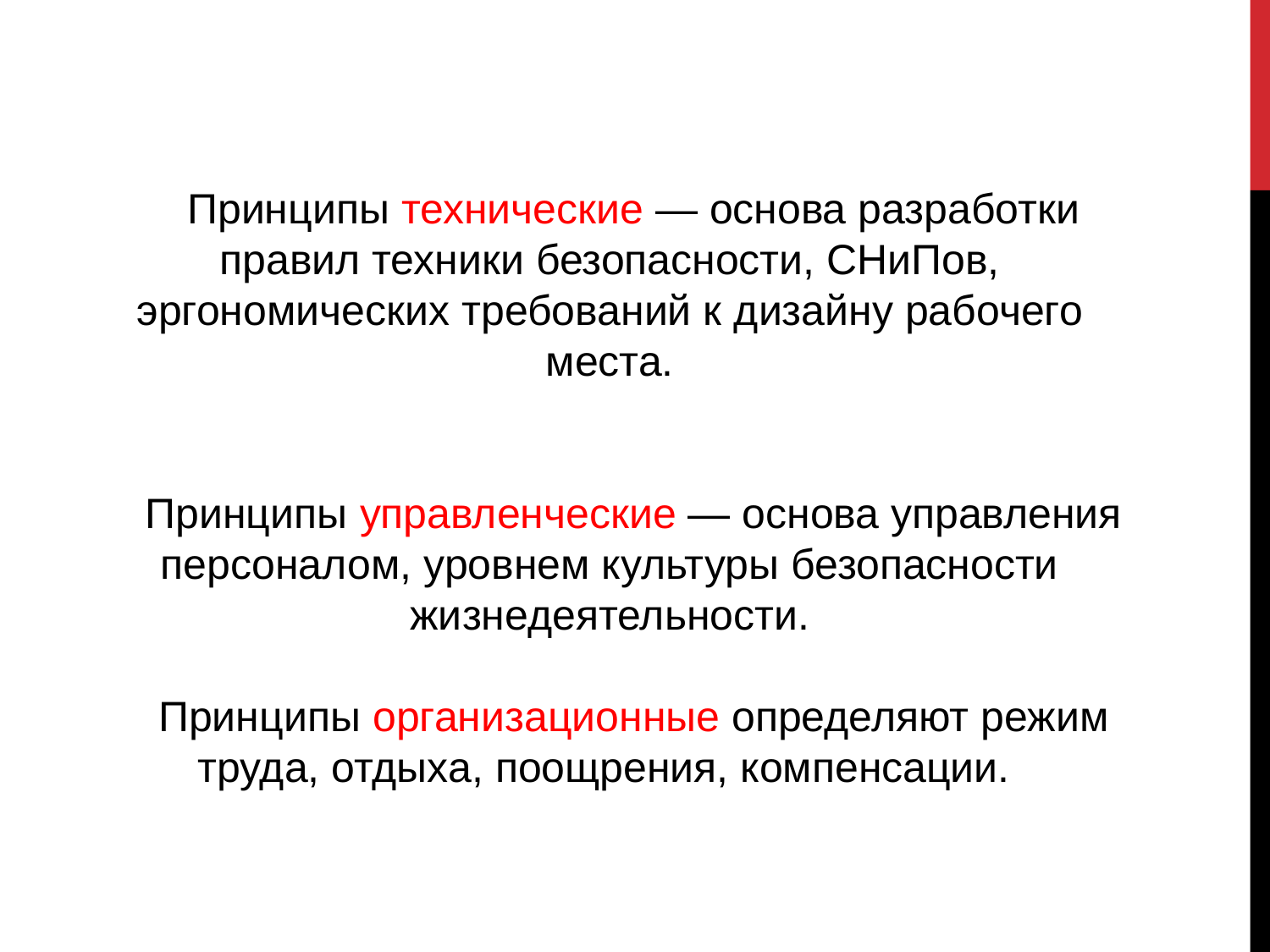

Принципы технические — основа разработки правил техники безопасности, СНиПов, эргономических требований к дизайну рабочего места.

Принципы управленческие — основа управления персоналом, уровнем культуры безопасности жизнедеятельности.

Принципы организационные определяют режим труда, отдыха, поощрения, компенсации.